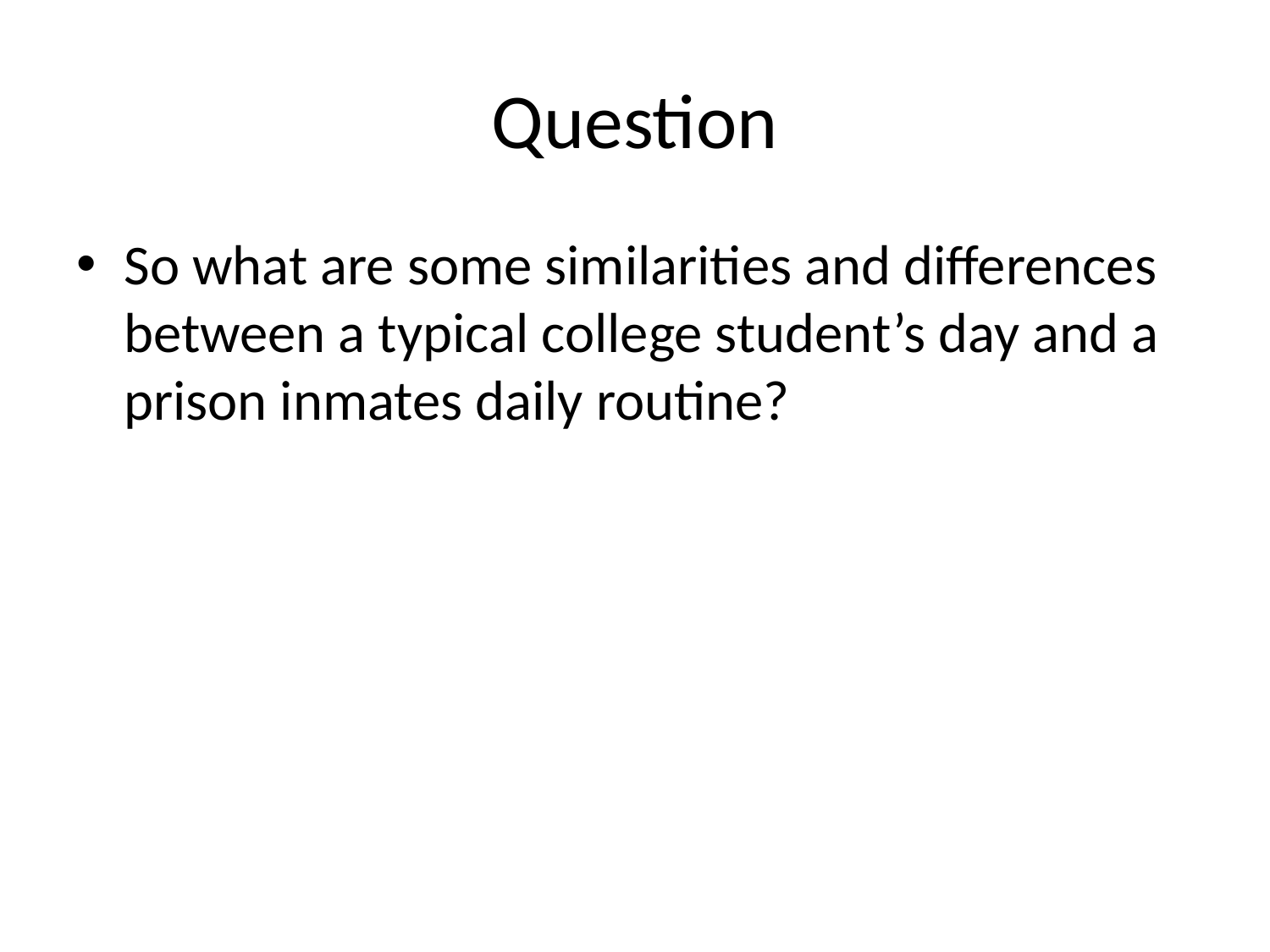

# Question
So what are some similarities and differences between a typical college student’s day and a prison inmates daily routine?